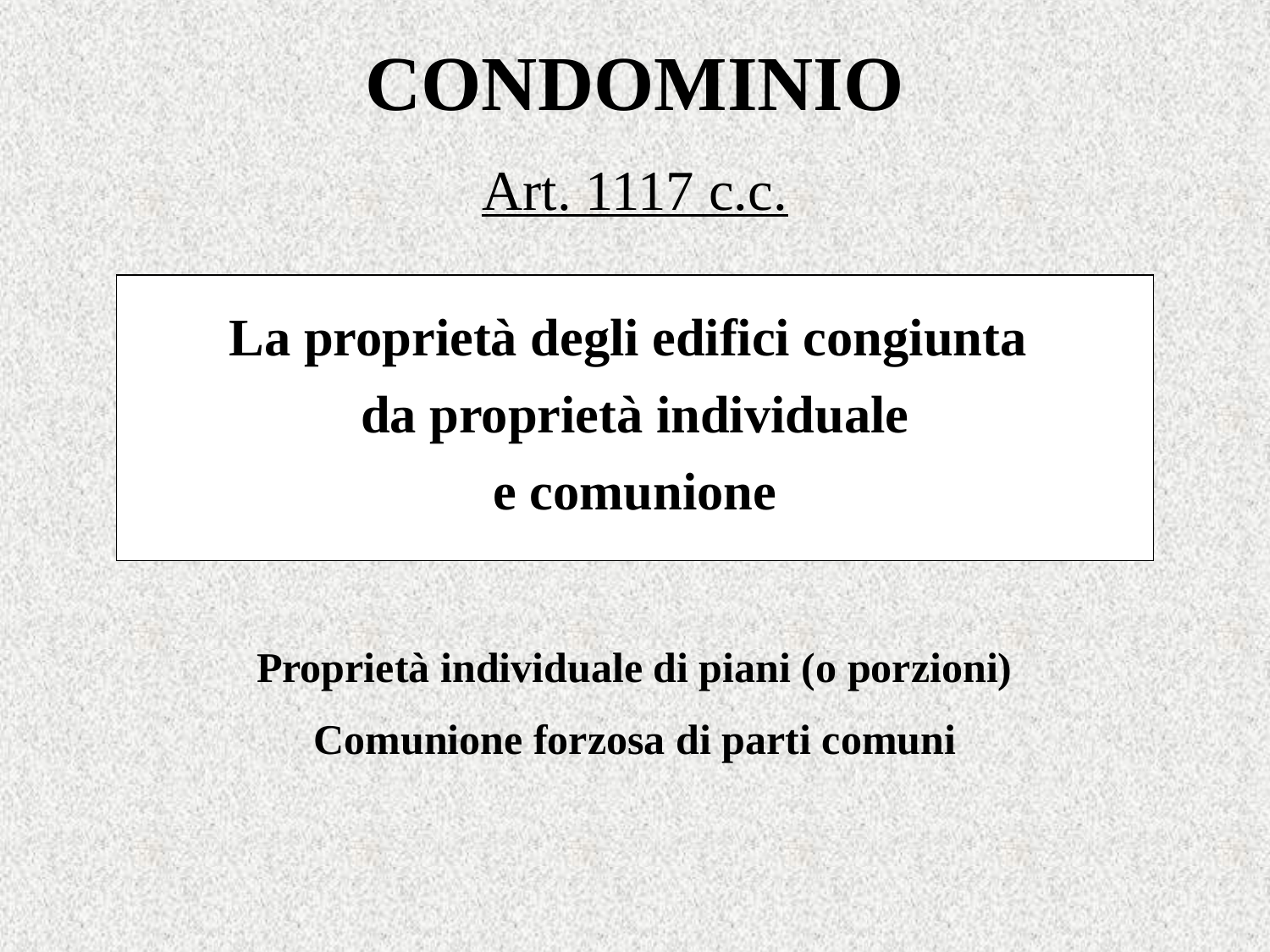

# CONDOMINIO
Art. 1117 c.c.
La proprietà degli edifici congiunta
da proprietà individuale
e comunione
Proprietà individuale di piani (o porzioni)
Comunione forzosa di parti comuni